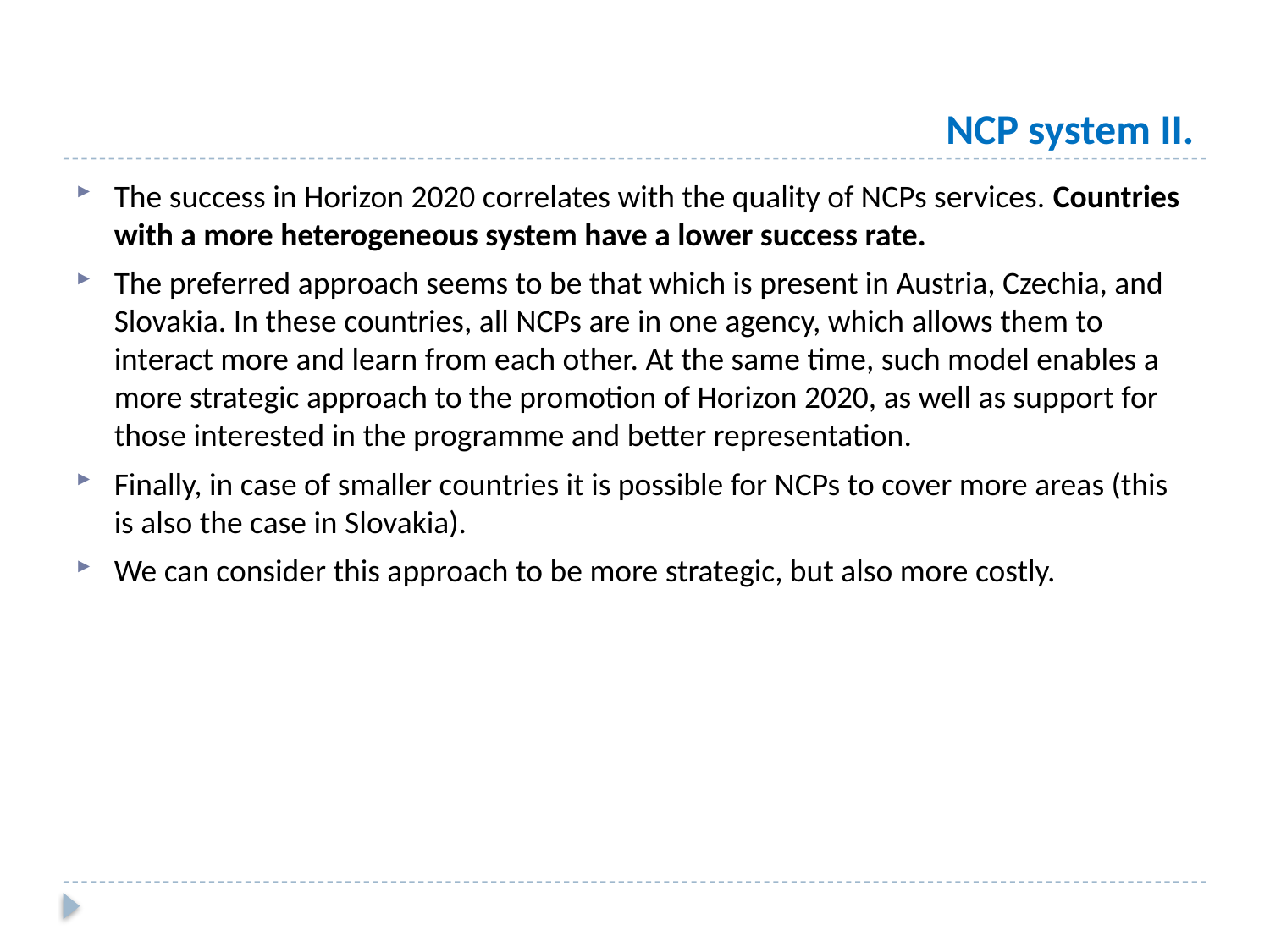

# NCP system II.
The success in Horizon 2020 correlates with the quality of NCPs services. Countries with a more heterogeneous system have a lower success rate.
The preferred approach seems to be that which is present in Austria, Czechia, and Slovakia. In these countries, all NCPs are in one agency, which allows them to interact more and learn from each other. At the same time, such model enables a more strategic approach to the promotion of Horizon 2020, as well as support for those interested in the programme and better representation.
Finally, in case of smaller countries it is possible for NCPs to cover more areas (this is also the case in Slovakia).
We can consider this approach to be more strategic, but also more costly.